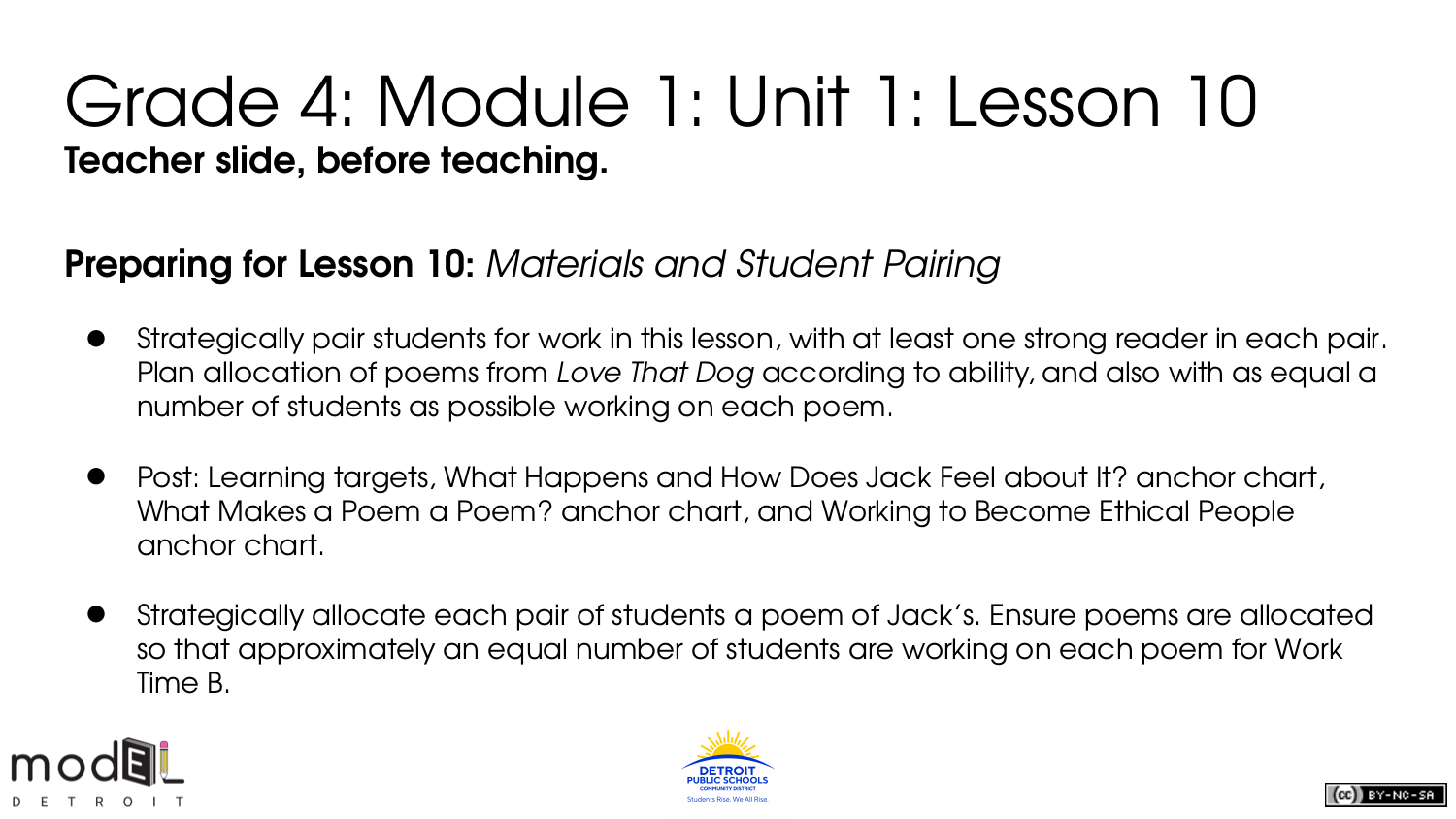

# Grade 4: Module 1: Unit 1: Lesson 10
Teacher slide, before teaching.
Preparing for Lesson 10: Materials and Student Pairing
Strategically pair students for work in this lesson, with at least one strong reader in each pair. Plan allocation of poems from Love That Dog according to ability, and also with as equal a number of students as possible working on each poem.
Post: Learning targets, What Happens and How Does Jack Feel about It? anchor chart, What Makes a Poem a Poem? anchor chart, and Working to Become Ethical People anchor chart.
Strategically allocate each pair of students a poem of Jack’s. Ensure poems are allocated so that approximately an equal number of students are working on each poem for Work Time B.